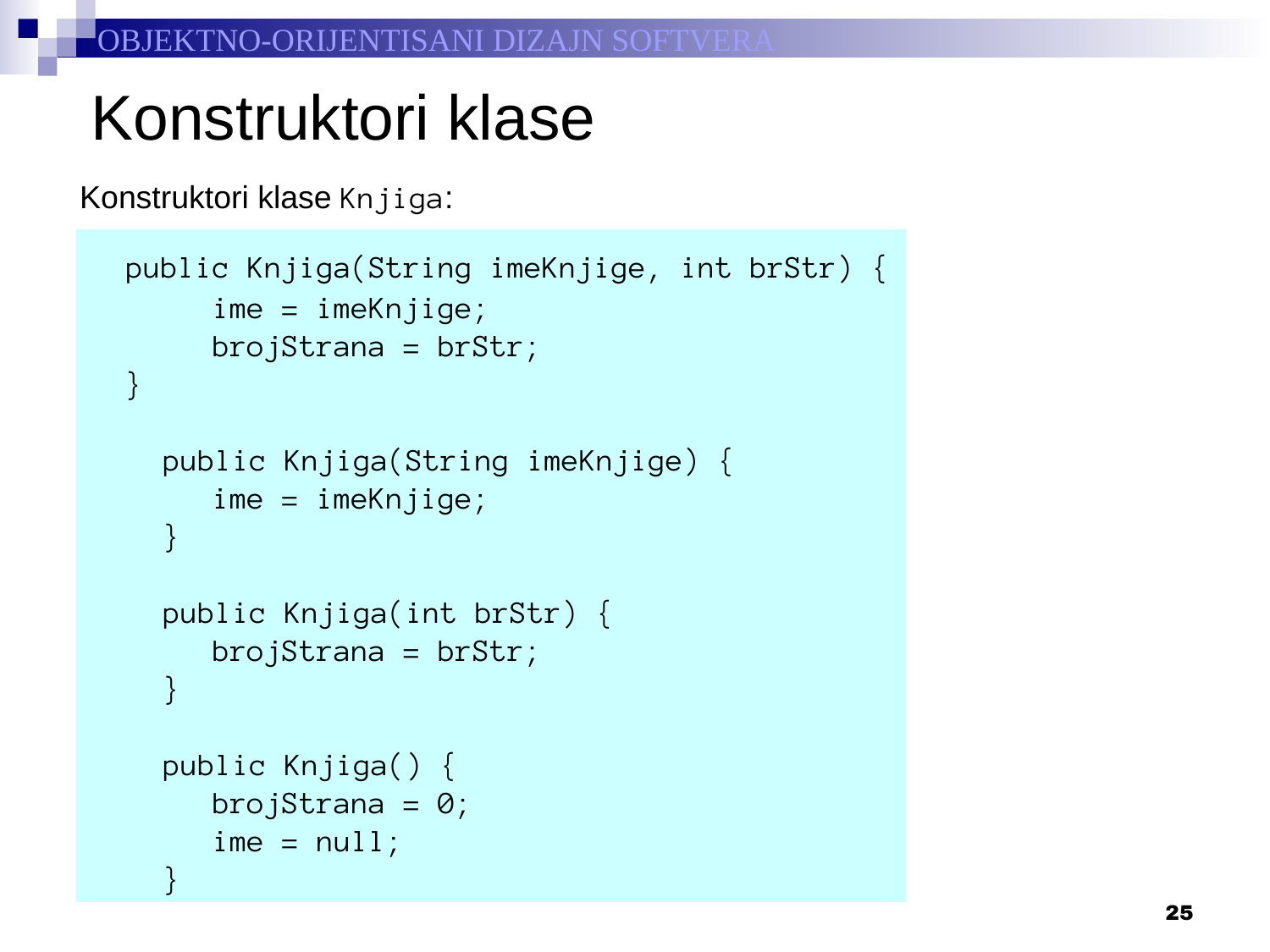

# Konstruktori klase
Konstruktori klase Knjiga:
	public Knjiga(String imeKnjige, int brStr) {
	ime = imeKnjige;
	brojStrana = brStr;
}

	public Knjiga(String imeKnjige) {
	ime = imeKnjige;
	}

	public Knjiga(int brStr) {
	brojStrana = brStr;
	}

	public Knjiga() {
	brojStrana = 0;
	ime = null;
	}
25